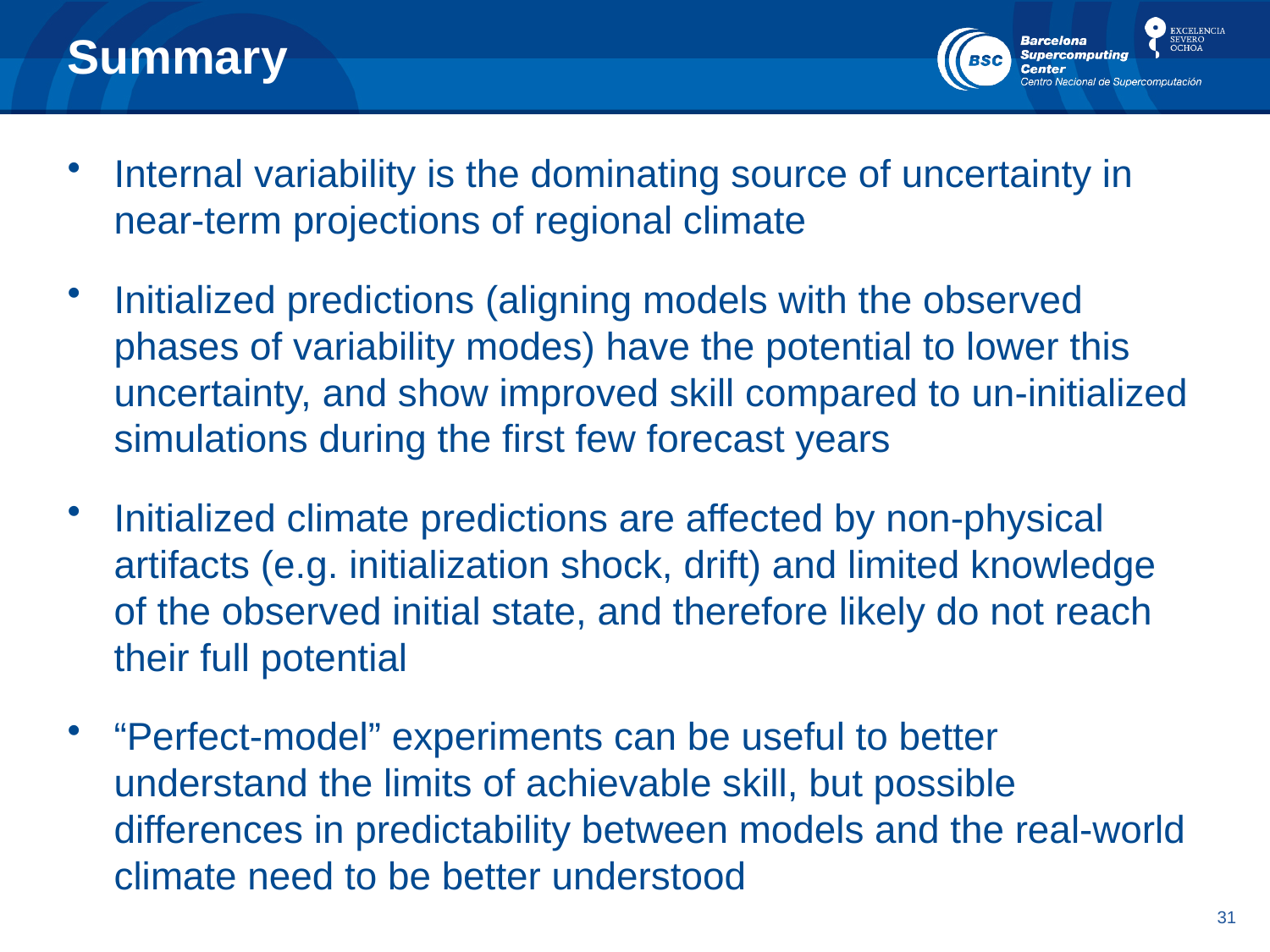

# Summary
Internal variability is the dominating source of uncertainty in near-term projections of regional climate

Initialized predictions (aligning models with the observed phases of variability modes) have the potential to lower this uncertainty, and show improved skill compared to un-initialized simulations during the first few forecast years

Initialized climate predictions are affected by non-physical artifacts (e.g. initialization shock, drift) and limited knowledge of the observed initial state, and therefore likely do not reach their full potential

“Perfect-model” experiments can be useful to better understand the limits of achievable skill, but possible differences in predictability between models and the real-world climate need to be better understood